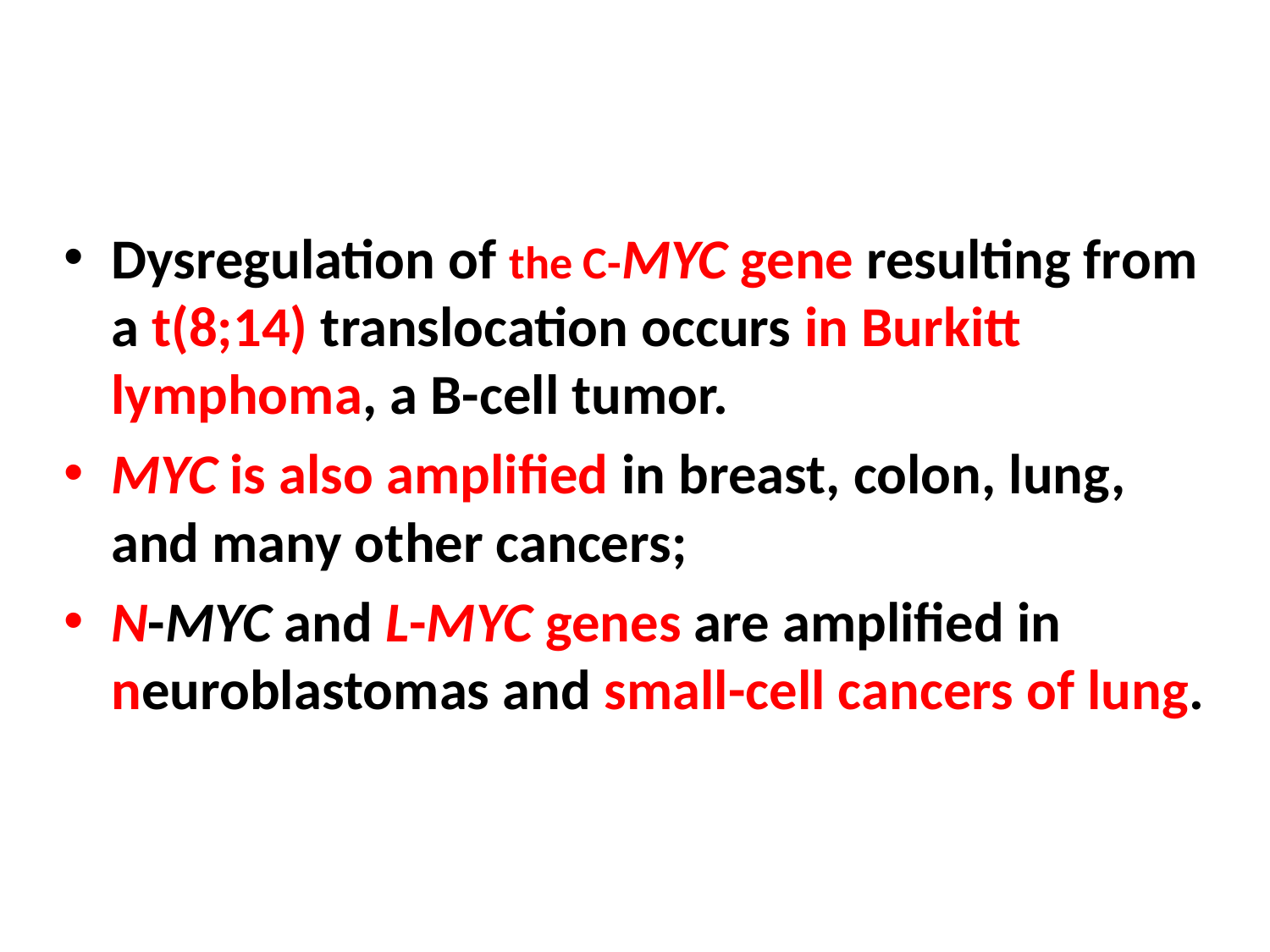

Dysregulation of the C-MYC gene resulting from a t(8;14) translocation occurs in Burkitt lymphoma, a B-cell tumor.
MYC is also amplified in breast, colon, lung, and many other cancers;
N-MYC and L-MYC genes are amplified in neuroblastomas and small-cell cancers of lung.